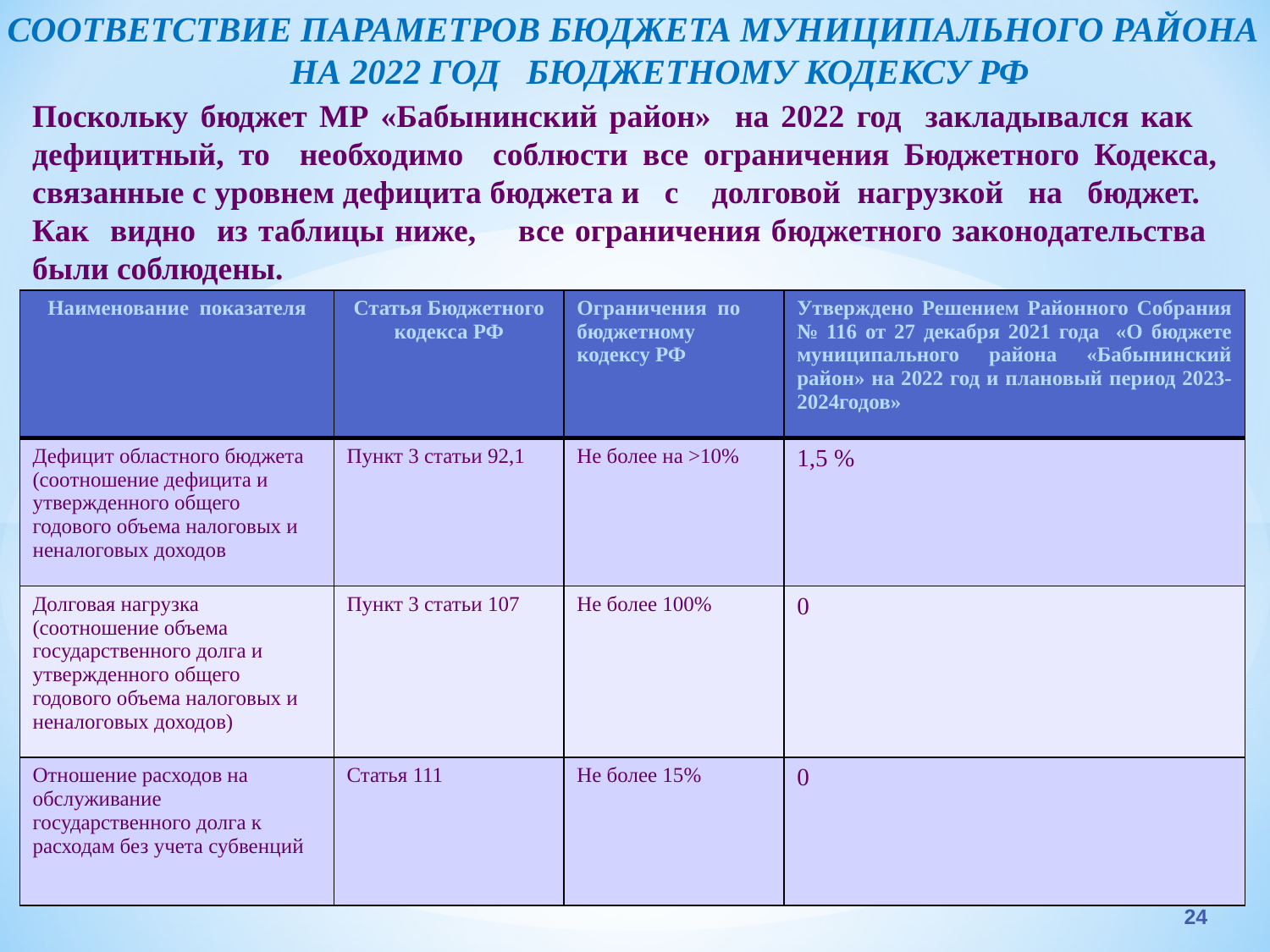

Соответствие параметров бюджета муниципального района
на 2022 год   бюджетному кодексу РФ
Поскольку бюджет МР «Бабынинский район»  на 2022 год  закладывался как   дефицитный, то  необходимо  соблюсти все ограничения Бюджетного Кодекса, связанные с уровнем дефицита бюджета и   с    долговой  нагрузкой   на   бюджет.   Как  видно  из таблицы ниже,    все ограничения бюджетного законодательства  были соблюдены.
| Наименование показателя | Статья Бюджетного кодекса РФ | Ограничения по бюджетному кодексу РФ | Утверждено Решением Районного Собрания № 116 от 27 декабря 2021 года «О бюджете муниципального района «Бабынинский район» на 2022 год и плановый период 2023-2024годов» |
| --- | --- | --- | --- |
| Дефицит областного бюджета (соотношение дефицита и утвержденного общего годового объема налоговых и неналоговых доходов | Пункт 3 статьи 92,1 | Не более на >10% | 1,5 % |
| Долговая нагрузка (соотношение объема государственного долга и утвержденного общего годового объема налоговых и неналоговых доходов) | Пункт 3 статьи 107 | Не более 100% | 0 |
| Отношение расходов на обслуживание государственного долга к расходам без учета субвенций | Статья 111 | Не более 15% | 0 |
24